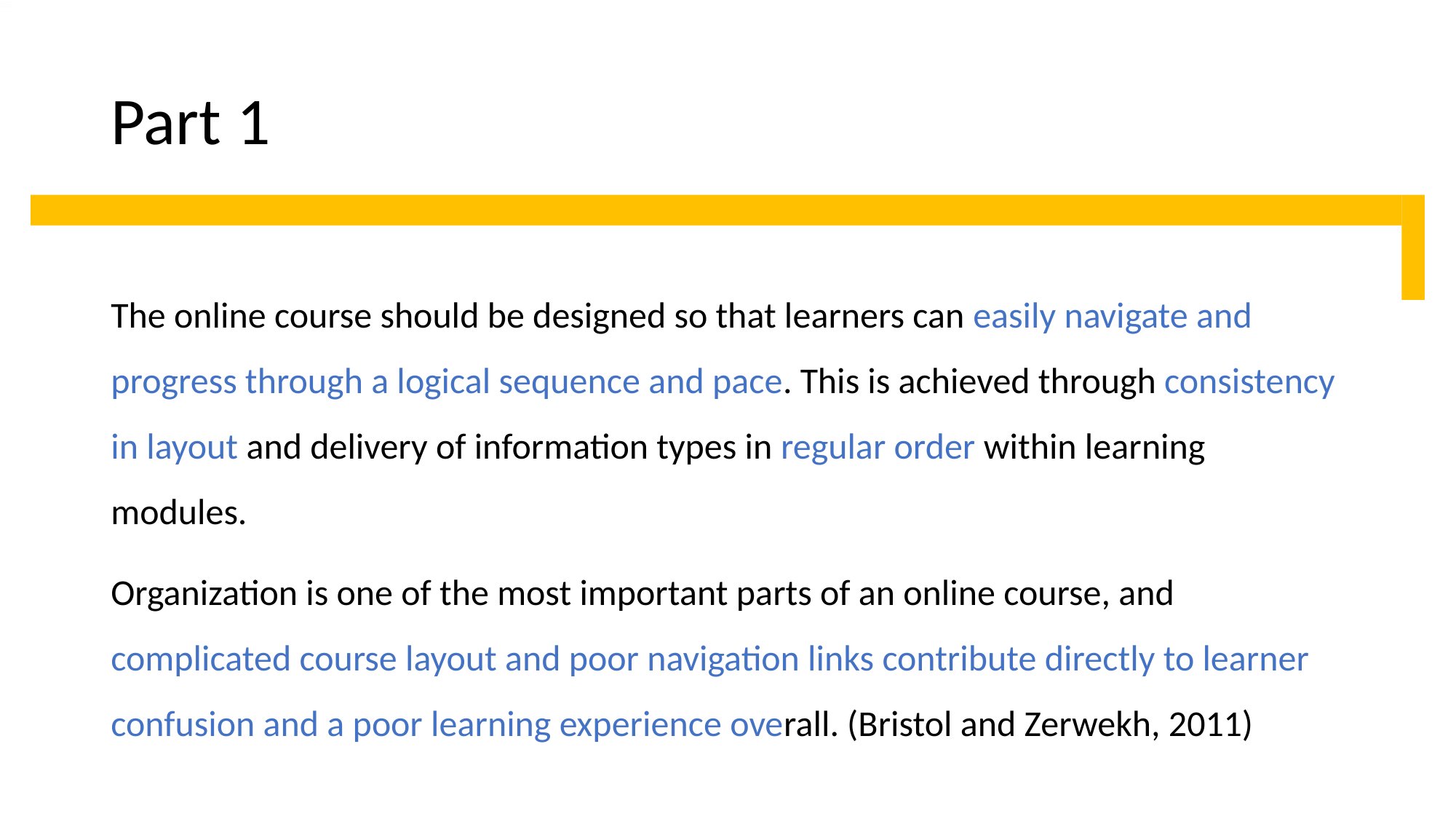

# Part 1

The online course should be designed so that learners can easily navigate and progress through a logical sequence and pace. This is achieved through consistency in layout and delivery of information types in regular order within learning modules.
Organization is one of the most important parts of an online course, and complicated course layout and poor navigation links contribute directly to learner confusion and a poor learning experience overall. (Bristol and Zerwekh, 2011)